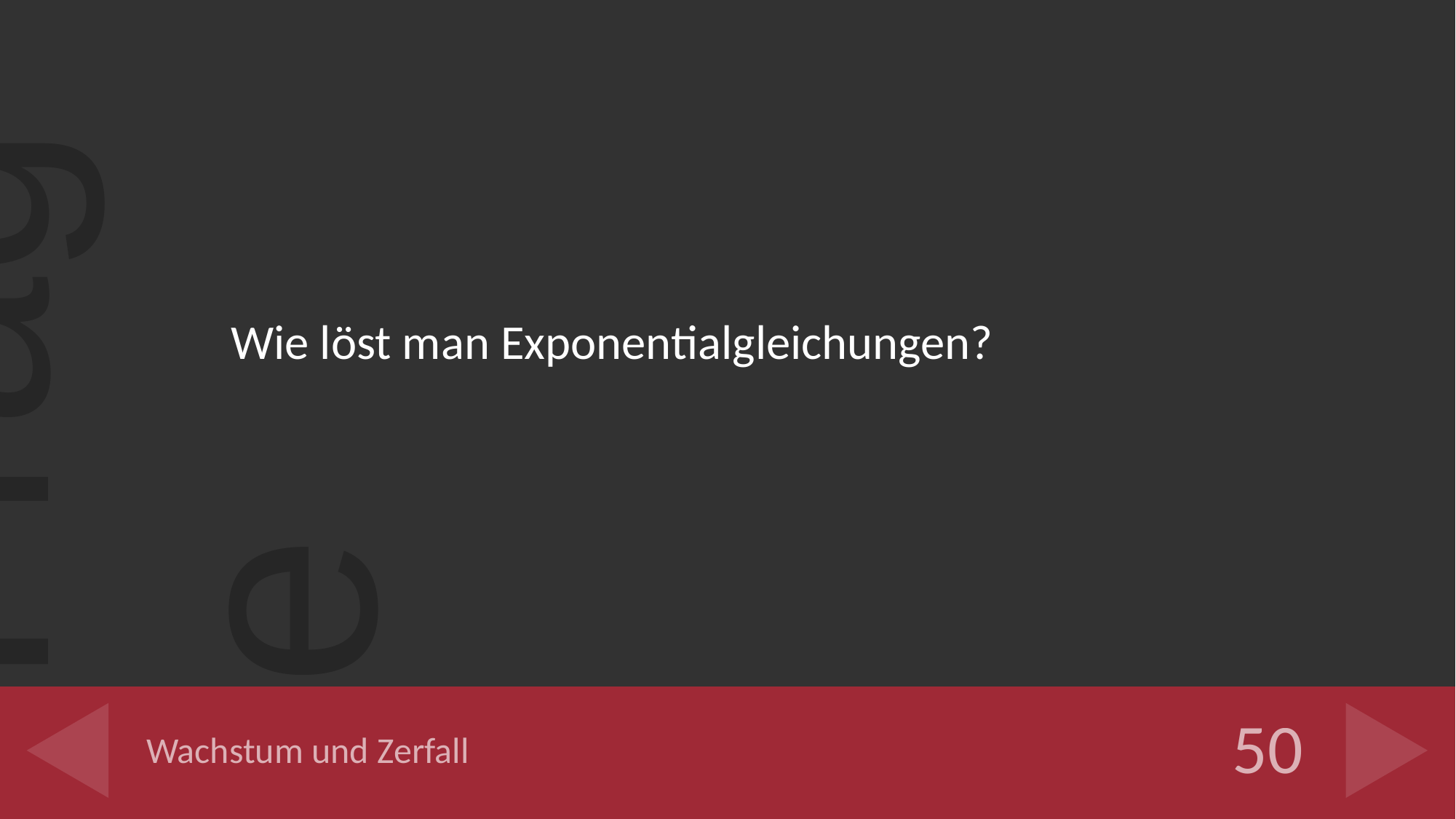

Wie löst man Exponentialgleichungen?
# Wachstum und Zerfall
50